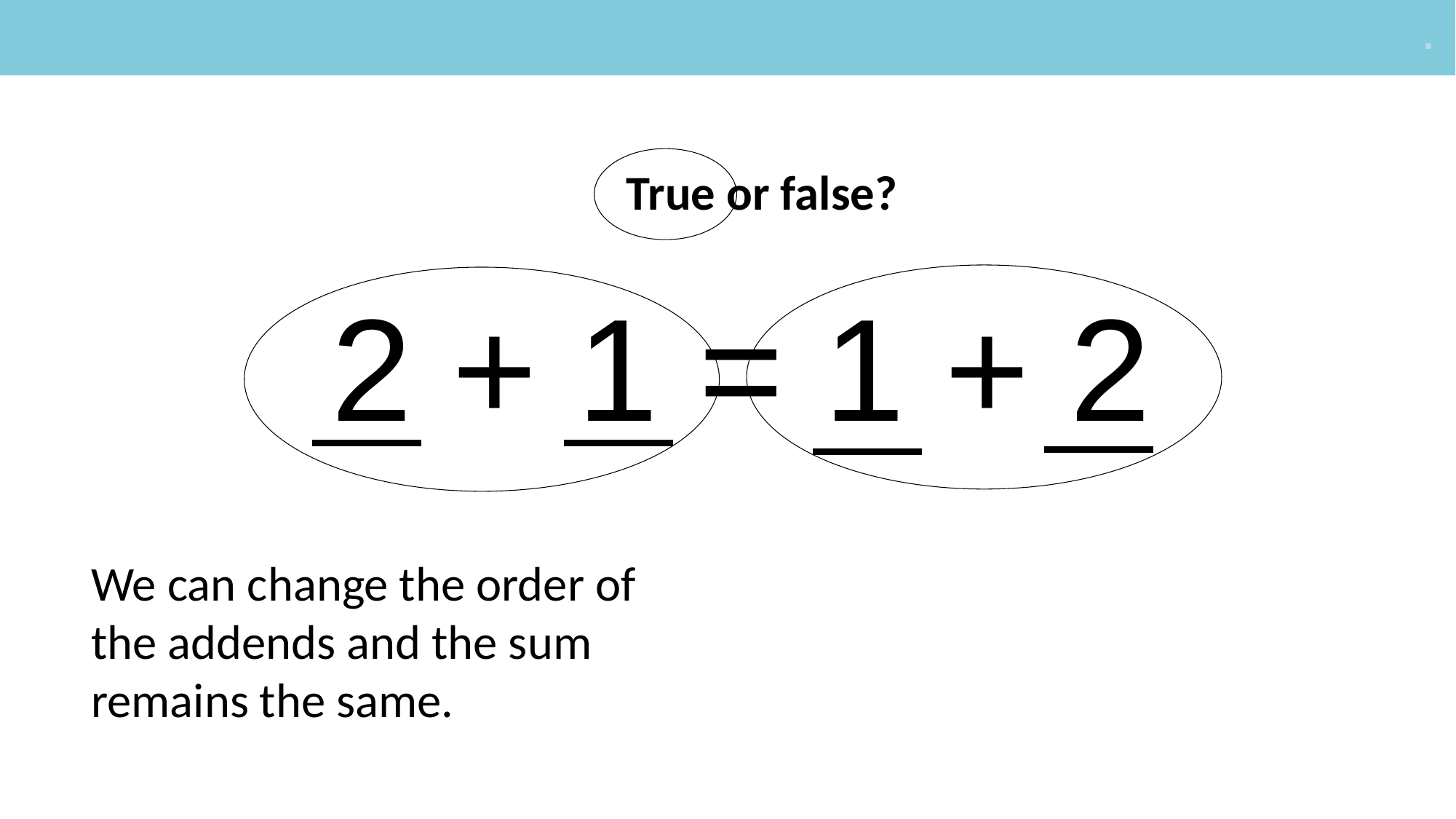

.

True or false?

2 + 1 = 1 + 2
We can change the order of the addends and the sum remains the same.